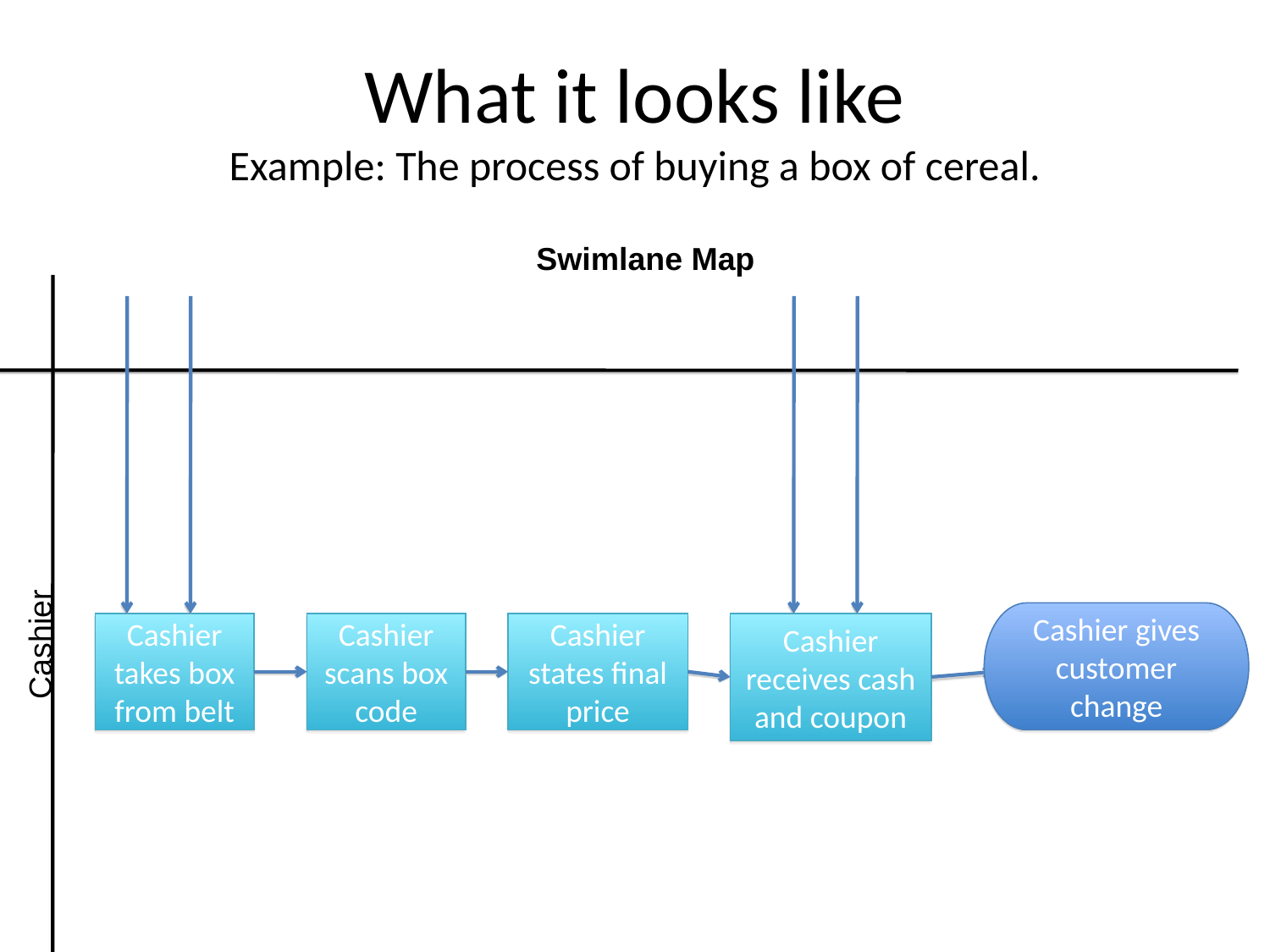

# What it looks like Example: The process of buying a box of cereal.
Swimlane Map
Cashier
Cashier gives customer change
Cashier takes box from belt
Cashier scans box code
Cashier states final price
Cashier receives cash and coupon